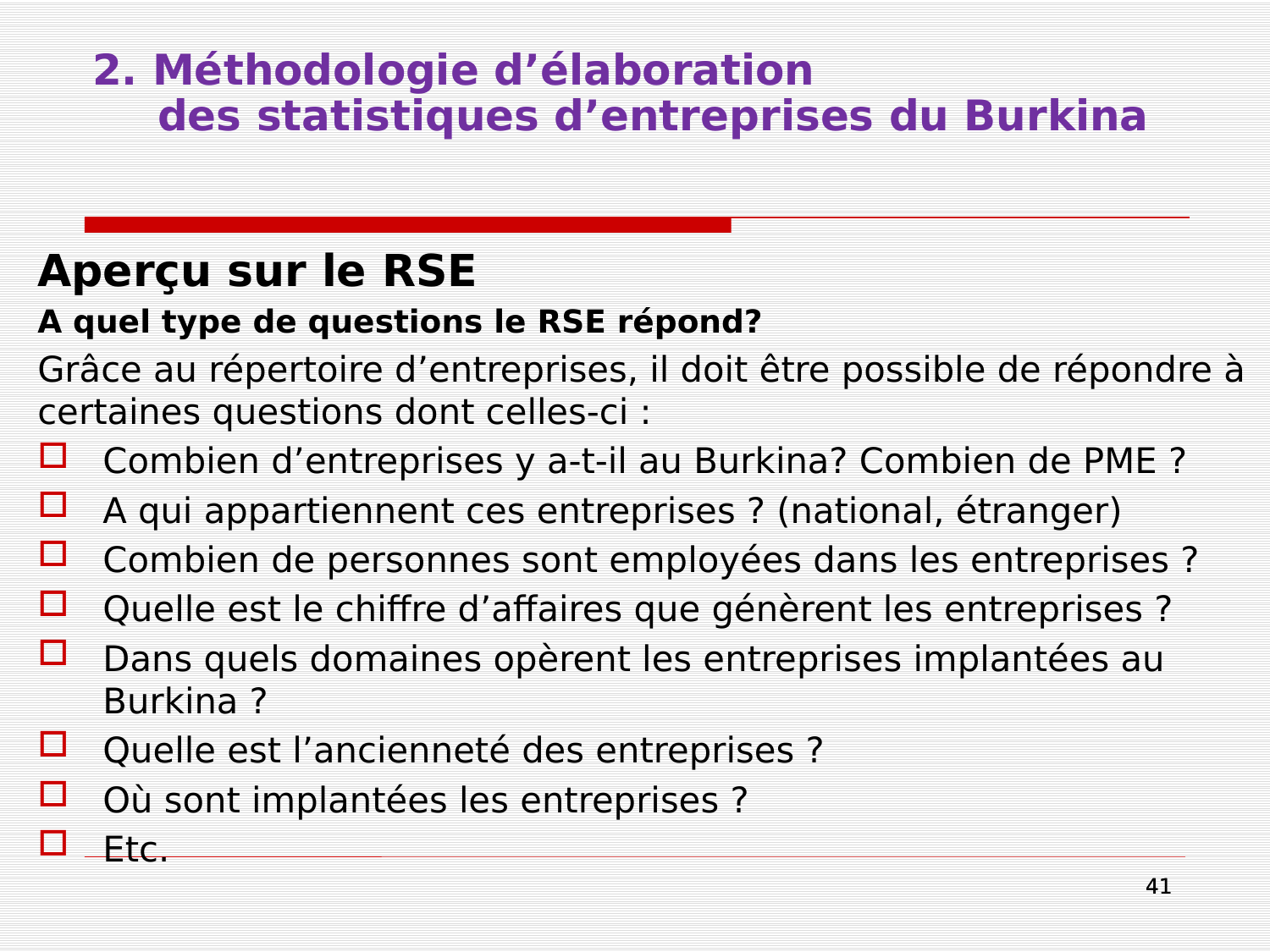

# 2. Méthodologie d’élaboration des statistiques d’entreprises du Burkina
Aperçu sur le RSE
A quel type de questions le RSE répond?
Grâce au répertoire d’entreprises, il doit être possible de répondre à certaines questions dont celles-ci :
Combien d’entreprises y a-t-il au Burkina? Combien de PME ?
A qui appartiennent ces entreprises ? (national, étranger)
Combien de personnes sont employées dans les entreprises ?
Quelle est le chiffre d’affaires que génèrent les entreprises ?
Dans quels domaines opèrent les entreprises implantées au Burkina ?
Quelle est l’ancienneté des entreprises ?
Où sont implantées les entreprises ?
Etc.

41
41